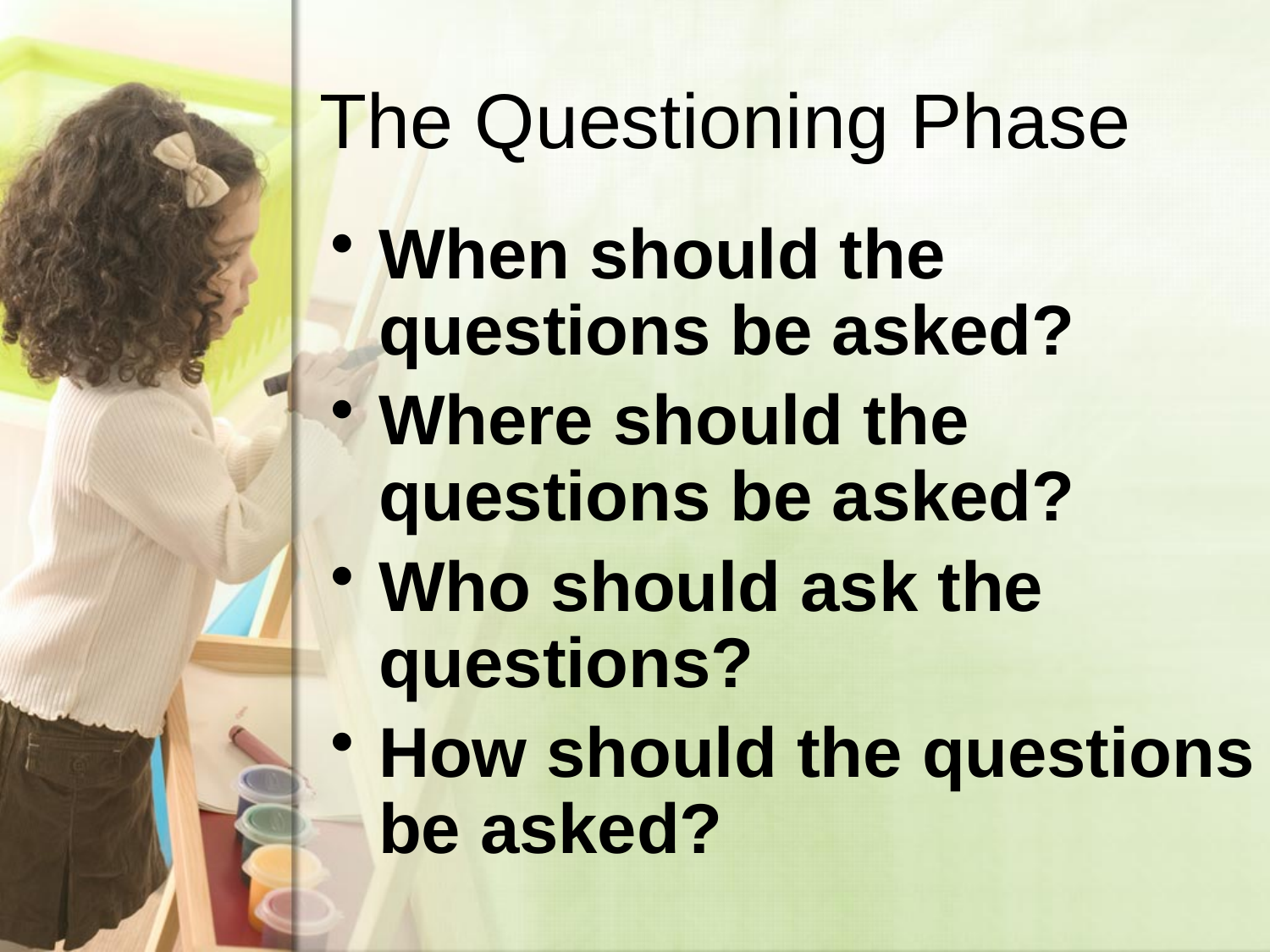

# The Questioning Phase
When should the questions be asked?
Where should the questions be asked?
Who should ask the questions?
How should the questions be asked?